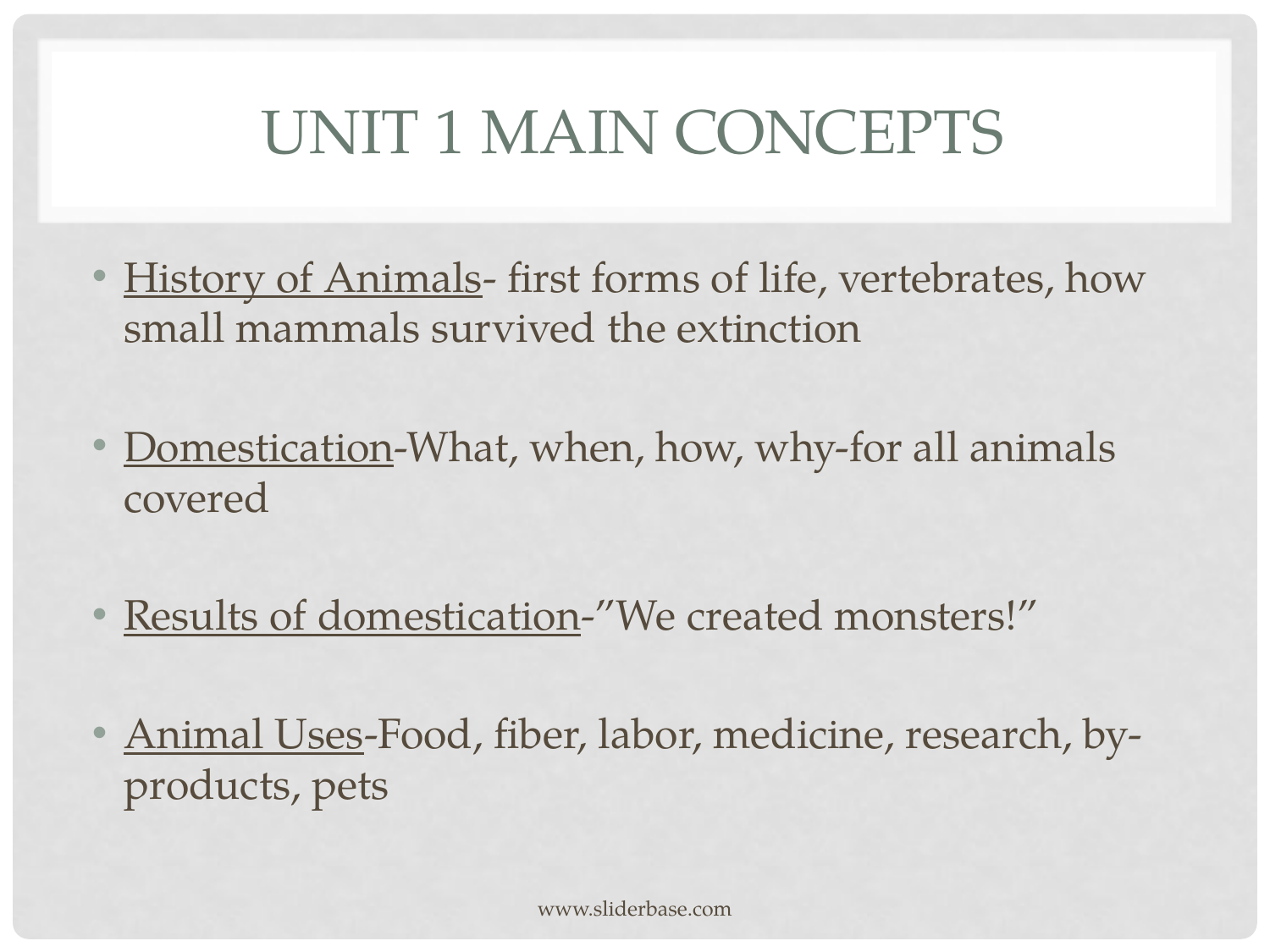

# Unit 1 Main Concepts
History of Animals- first forms of life, vertebrates, how small mammals survived the extinction

Domestication-What, when, how, why-for all animals covered

Results of domestication-”We created monsters!”

Animal Uses-Food, fiber, labor, medicine, research, by-products, pets

www.sliderbase.com